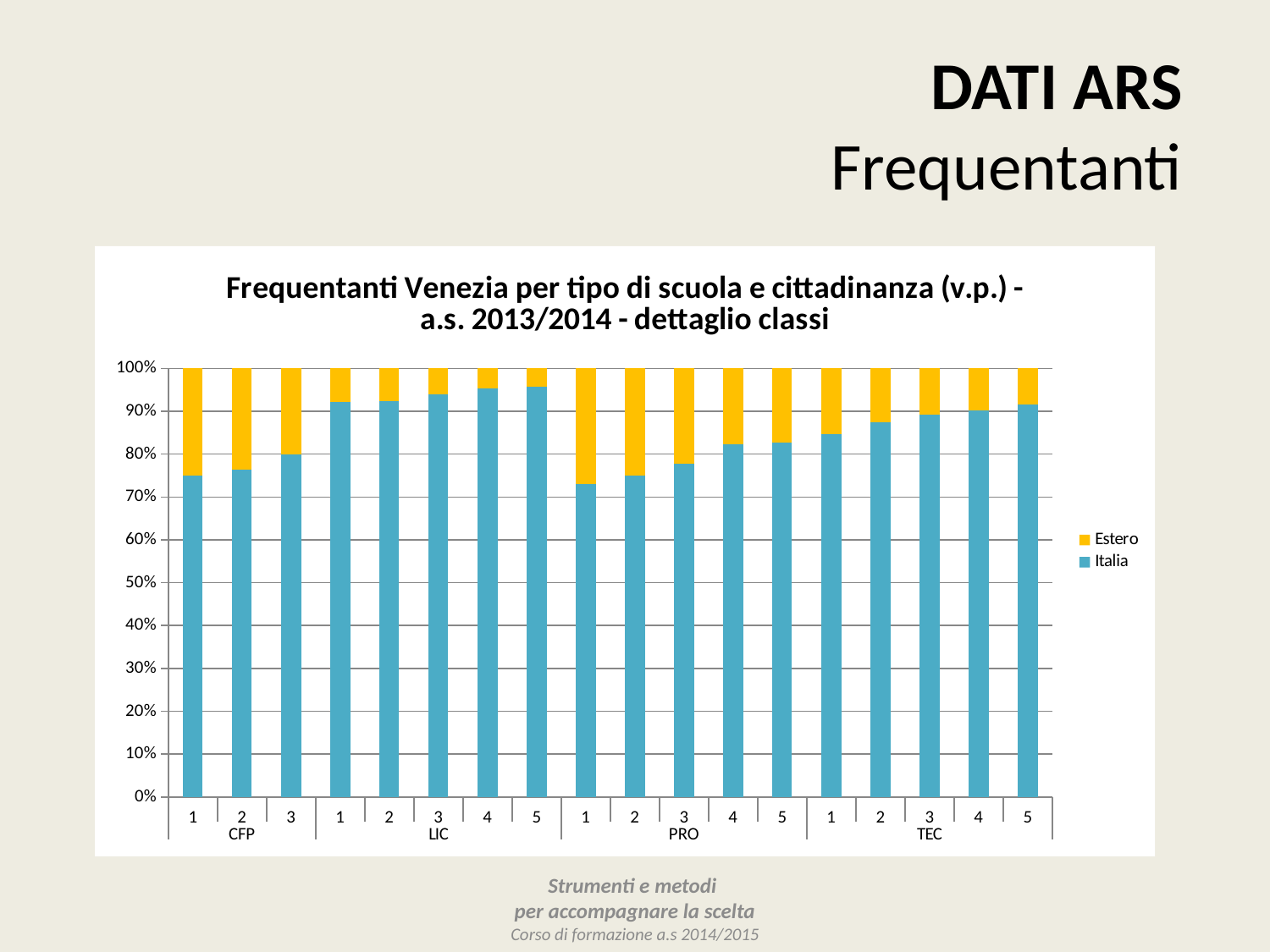

DATI ARS
Frequentanti

### Chart: Frequentanti Venezia per tipo di scuola e cittadinanza (v.p.) - a.s. 2013/2014 - dettaglio classi

| Category | Italia | Estero |
|---|---|---|
| 1 | 906.0 | 301.0 |
| 2 | 854.0 | 263.0 |
| 3 | 848.0 | 212.0 |
| 1 | 2786.0 | 238.0 |
| 2 | 2557.0 | 210.0 |
| 3 | 2680.0 | 172.0 |
| 4 | 2564.0 | 124.0 |
| 5 | 2283.0 | 101.0 |
| 1 | 1062.0 | 392.0 |
| 2 | 945.0 | 314.0 |
| 3 | 909.0 | 260.0 |
| 4 | 848.0 | 182.0 |
| 5 | 827.0 | 172.0 |
| 1 | 2634.0 | 474.0 |
| 2 | 2239.0 | 320.0 |
| 3 | 2216.0 | 268.0 |
| 4 | 1926.0 | 208.0 |
| 5 | 1879.0 | 173.0 |
Strumenti e metodi
per accompagnare la scelta
Corso di formazione a.s 2014/2015